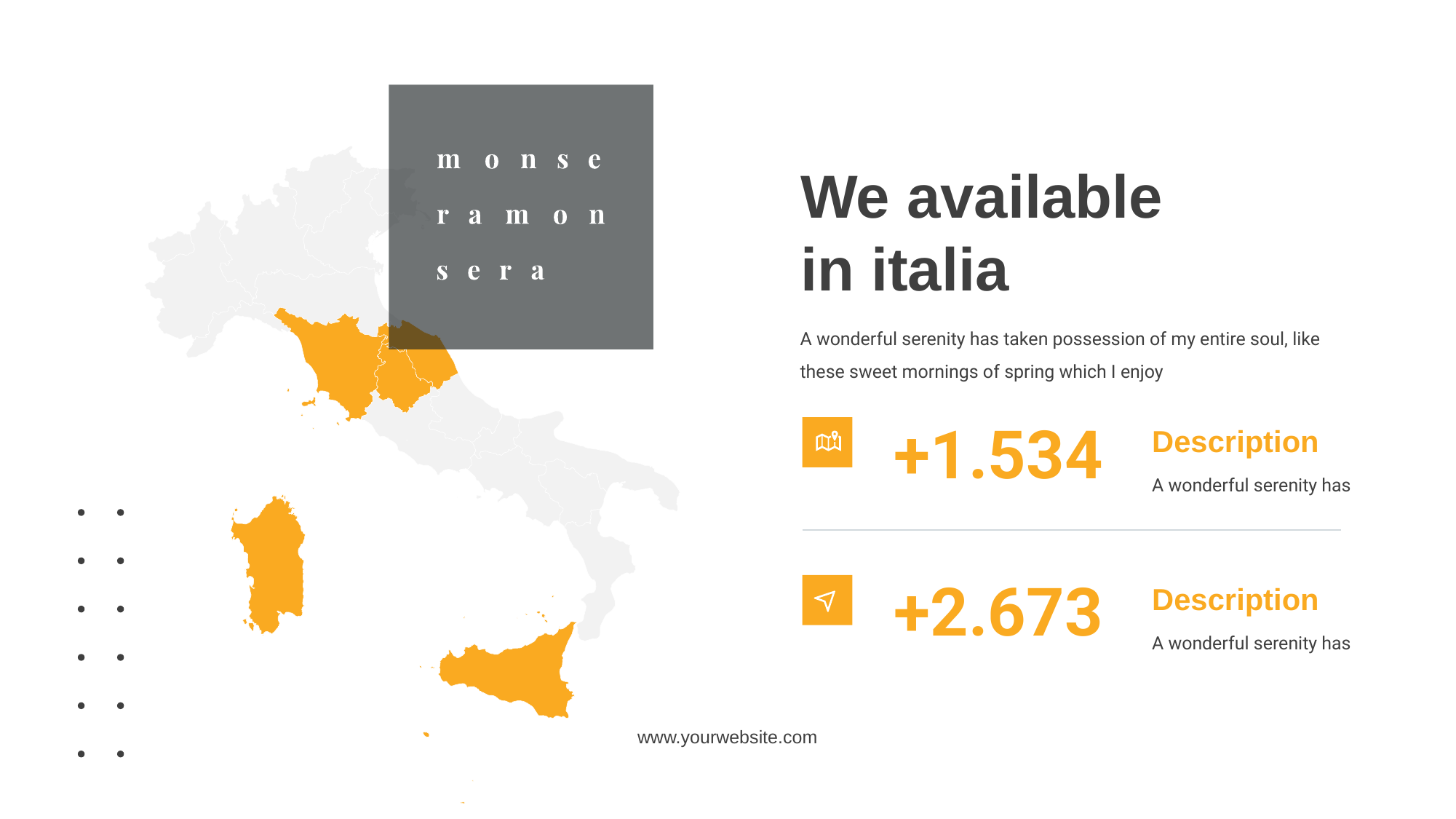

We available
in italia

A wonderful serenity has taken possession of my entire soul, like these sweet mornings of spring which I enjoy
+1.534
Description

A wonderful serenity has
+2.673
Description

A wonderful serenity has
www.yourwebsite.com